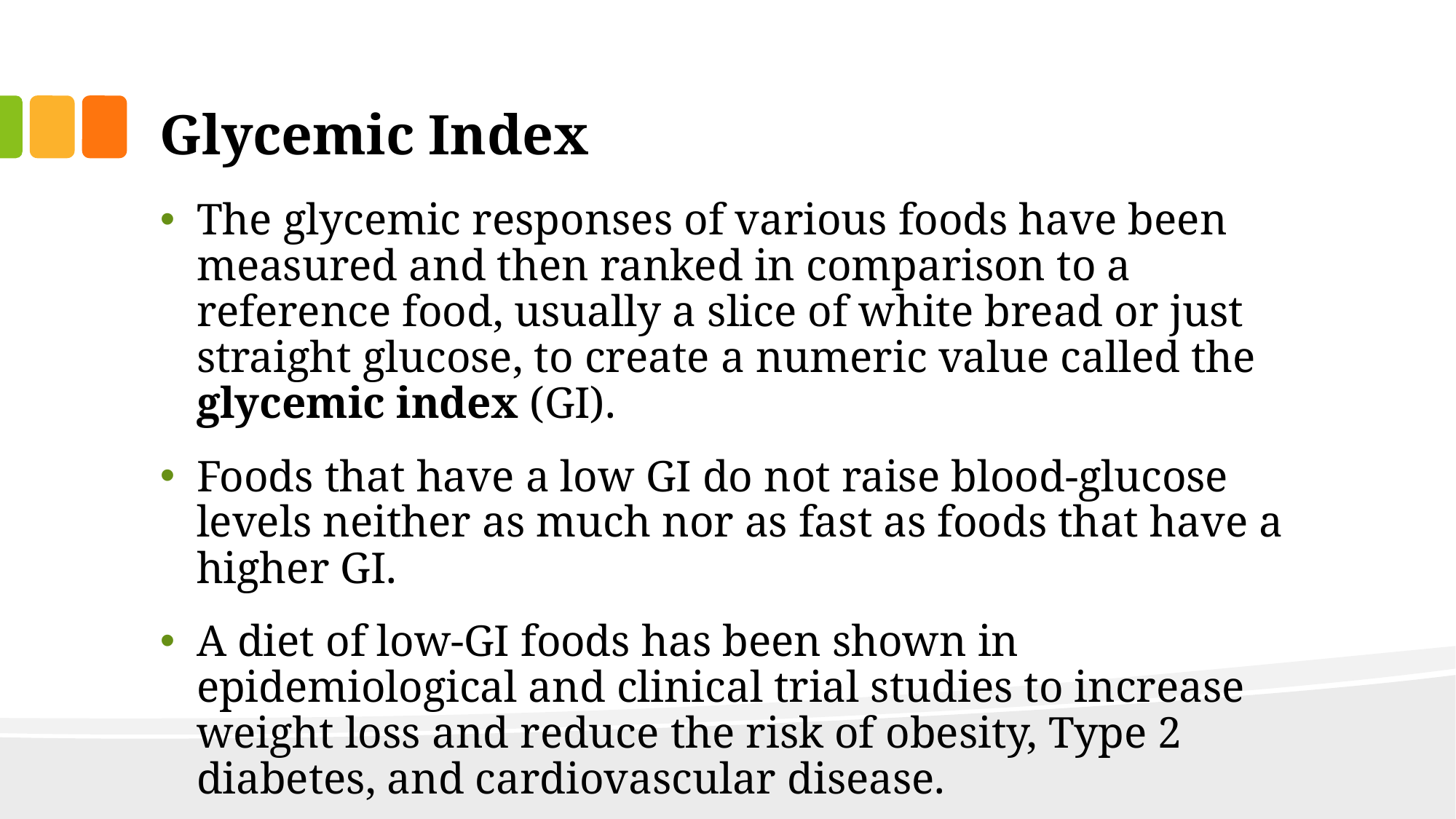

# Glycemic Index
The glycemic responses of various foods have been measured and then ranked in comparison to a reference food, usually a slice of white bread or just straight glucose, to create a numeric value called the glycemic index (GI).
Foods that have a low GI do not raise blood-glucose levels neither as much nor as fast as foods that have a higher GI.
A diet of low-GI foods has been shown in epidemiological and clinical trial studies to increase weight loss and reduce the risk of obesity, Type 2 diabetes, and cardiovascular disease.